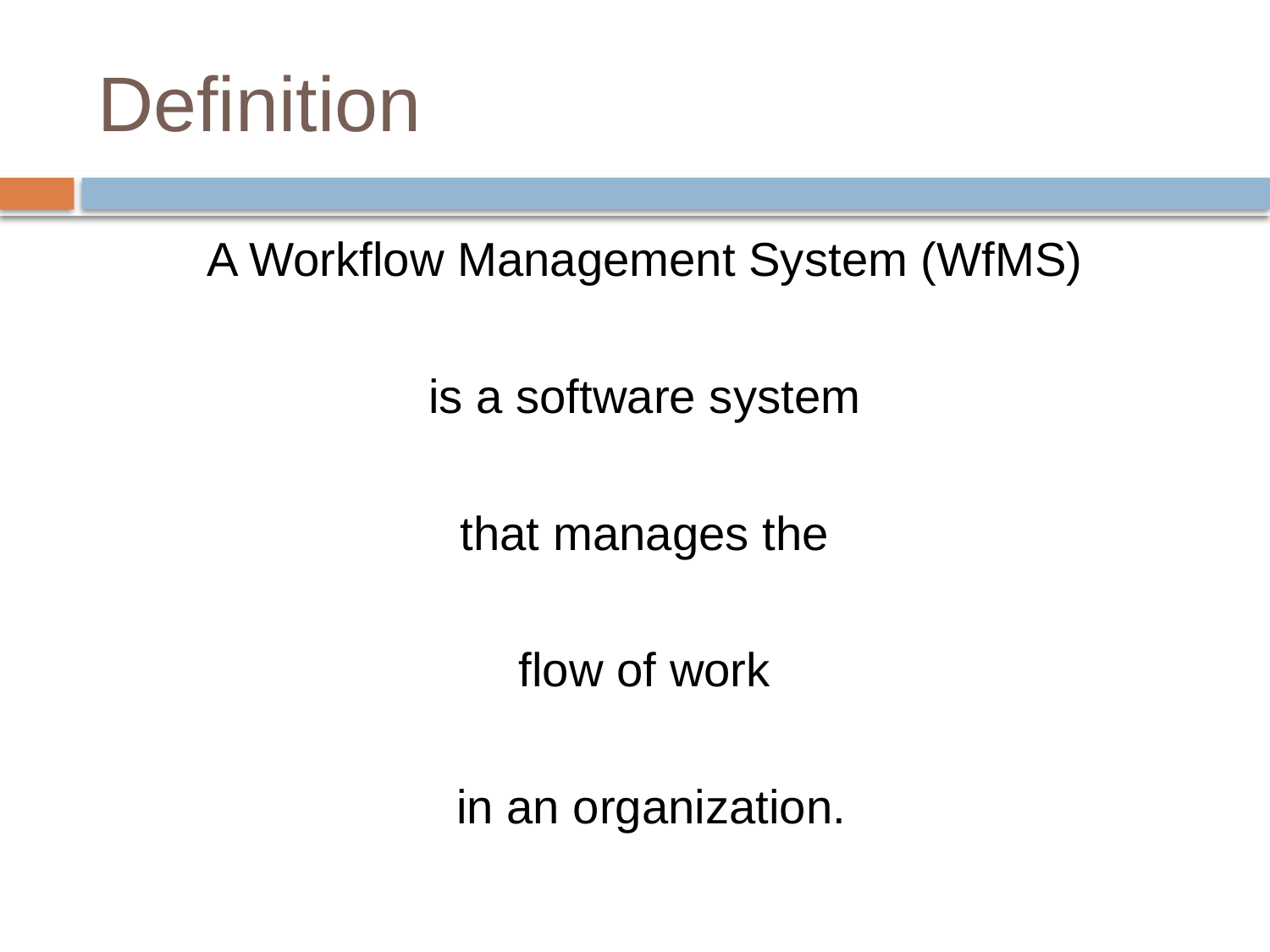

# Definition
A Workflow Management System (WfMS)

is a software system

that manages the

flow of work

in an organization.